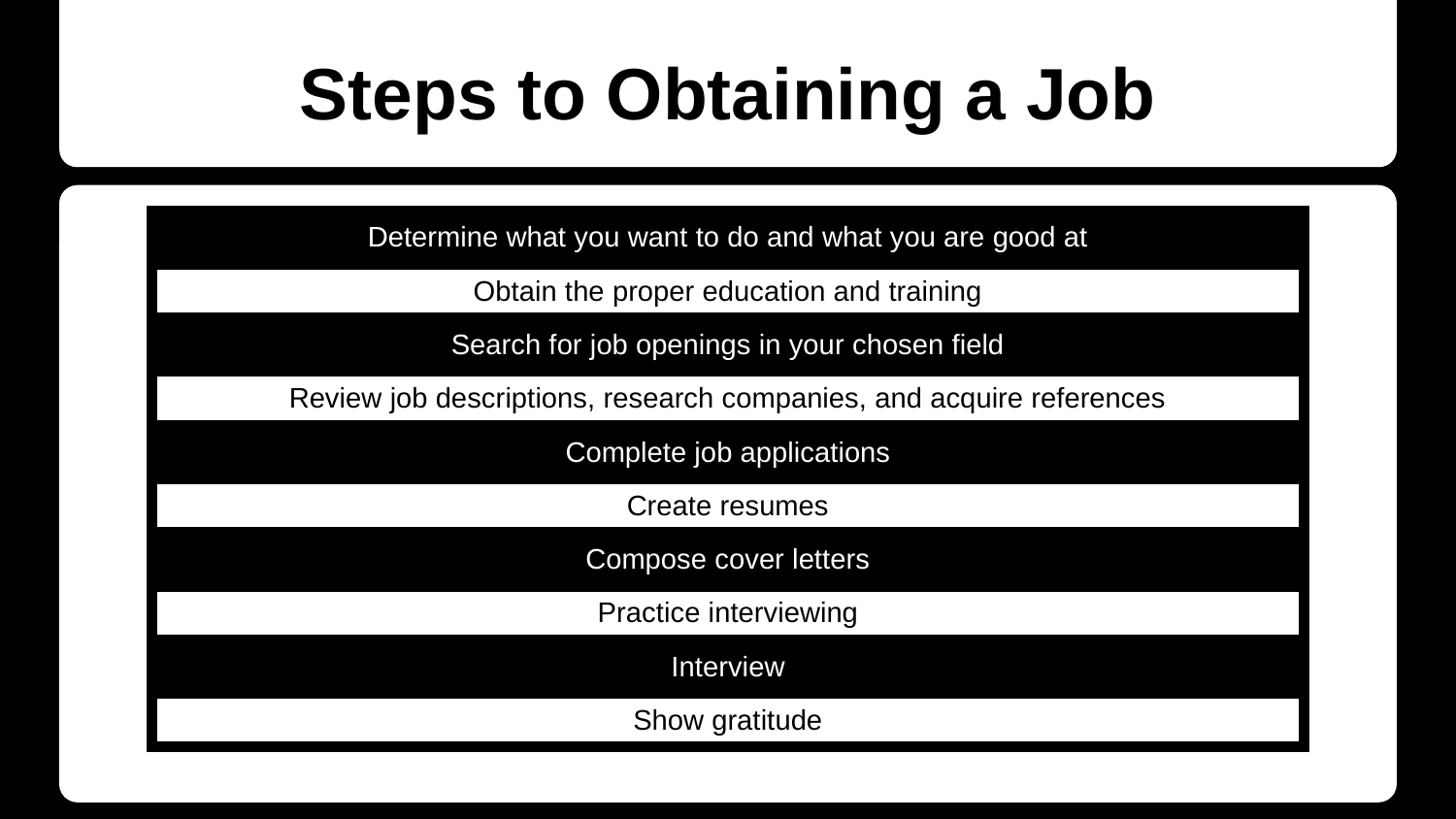

# Steps to Obtaining a Job
| Determine what you want to do and what you are good at |
| --- |
| Obtain the proper education and training |
| Search for job openings in your chosen field |
| Review job descriptions, research companies, and acquire references |
| Complete job applications |
| Create resumes |
| Compose cover letters |
| Practice interviewing |
| Interview |
| Show gratitude |